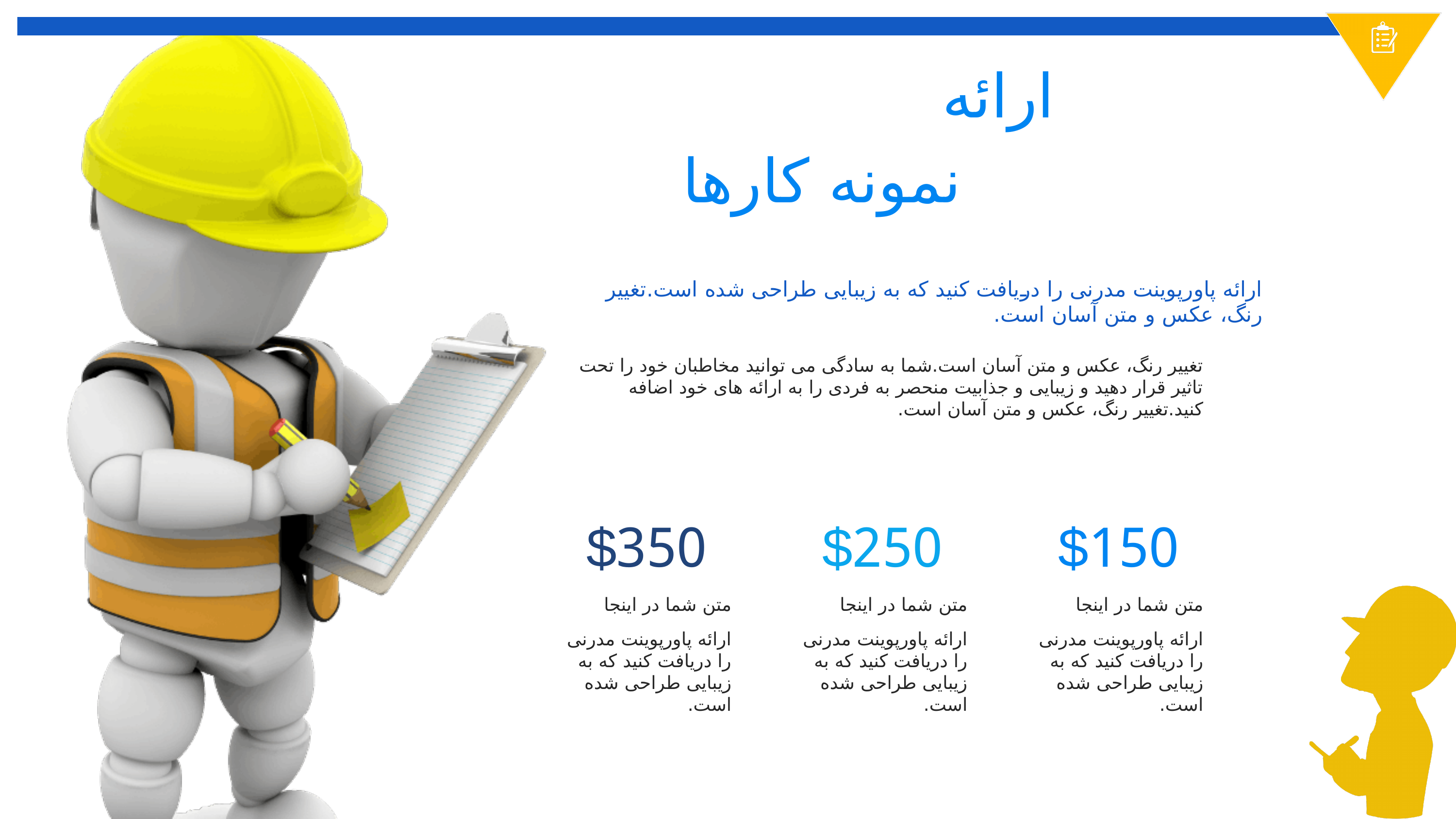

ارائه
نمونه کارها
ارائه پاورپوینت مدرنی را دریافت کنید که به زیبایی طراحی شده است.تغییر رنگ، عکس و متن آسان است.
تغییر رنگ، عکس و متن آسان است.شما به سادگی می توانید مخاطبان خود را تحت تاثیر قرار دهید و زیبایی و جذابیت منحصر به فردی را به ارائه های خود اضافه کنید.تغییر رنگ، عکس و متن آسان است.
$350
$250
$150

متن شما در اینجا
متن شما در اینجا
متن شما در اینجا
ارائه پاورپوینت مدرنی را دریافت کنید که به زیبایی طراحی شده است.
ارائه پاورپوینت مدرنی را دریافت کنید که به زیبایی طراحی شده است.
ارائه پاورپوینت مدرنی را دریافت کنید که به زیبایی طراحی شده است.